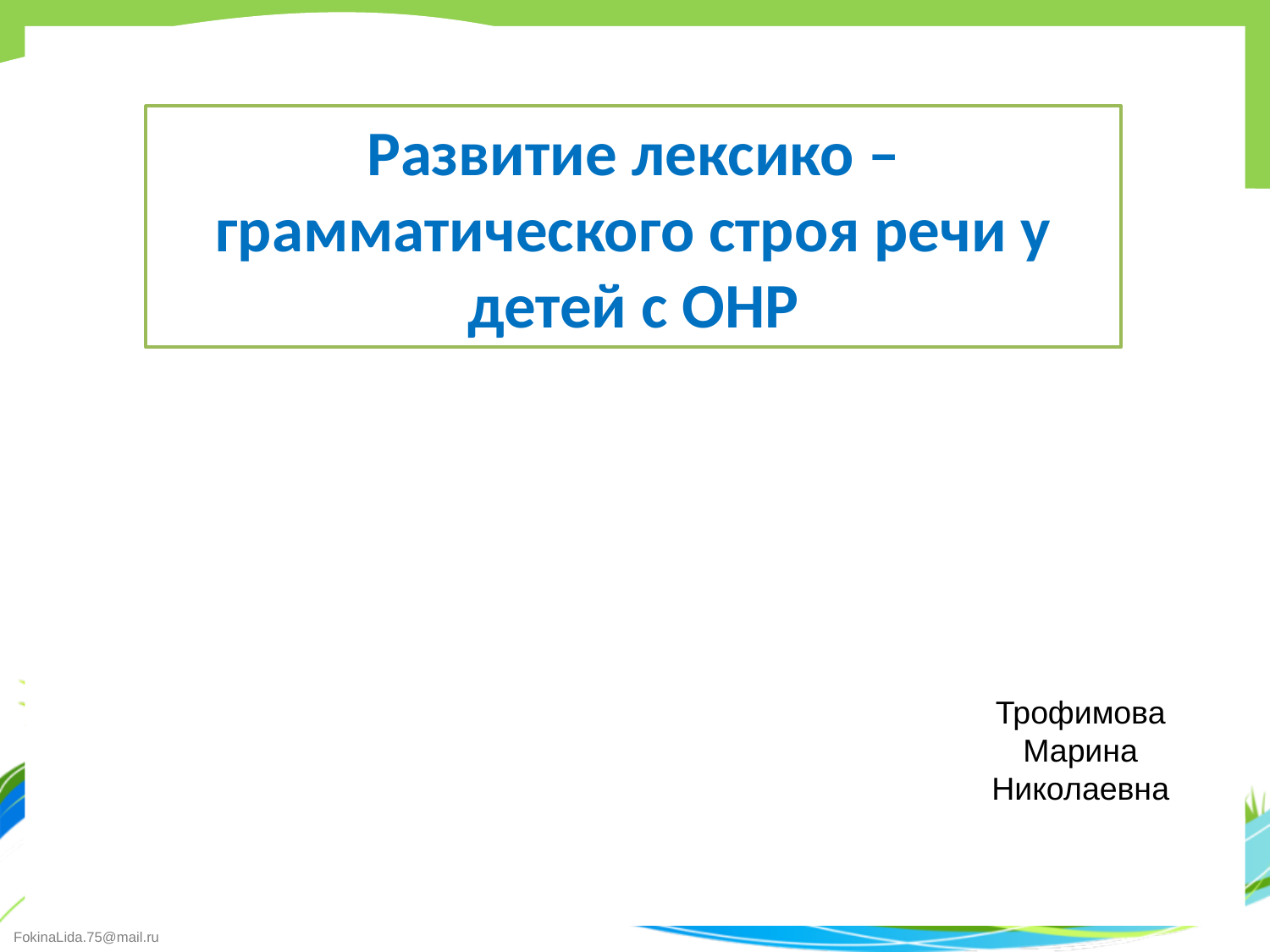

Развитие лексико – грамматического строя речи у детей с ОНР

Трофимова
Марина
Николаевна